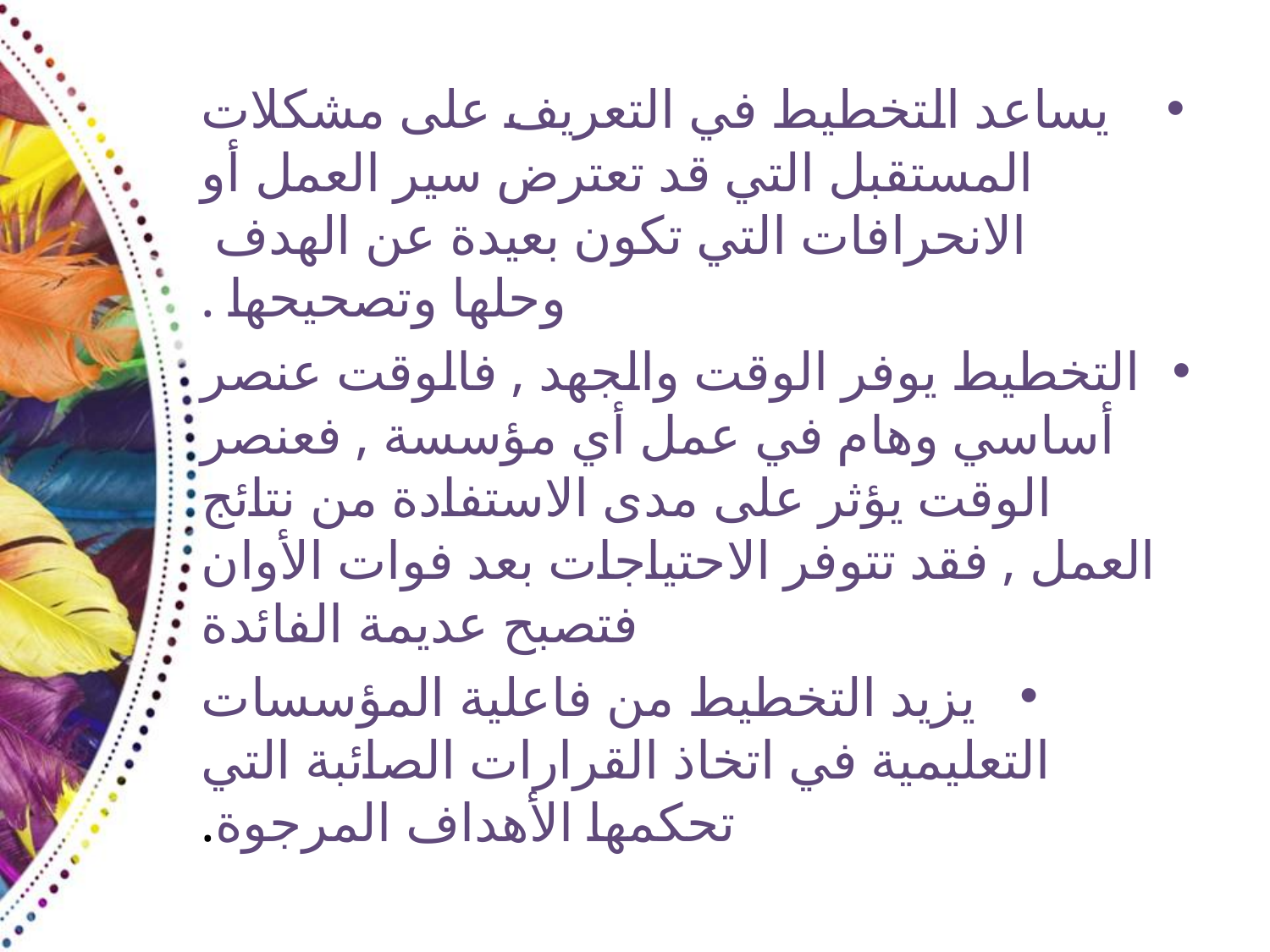

يساعد التخطيط في التعريف على مشكلات المستقبل التي قد تعترض سير العمل أو الانحرافات التي تكون بعيدة عن الهدف  وحلها وتصحيحها .
التخطيط يوفر الوقت والجهد , فالوقت عنصر أساسي وهام في عمل أي مؤسسة , فعنصر الوقت يؤثر على مدى الاستفادة من نتائج العمل , فقد تتوفر الاحتياجات بعد فوات الأوان فتصبح عديمة الفائدة
يزيد التخطيط من فاعلية المؤسسات التعليمية في اتخاذ القرارات الصائبة التي تحكمها الأهداف المرجوة.